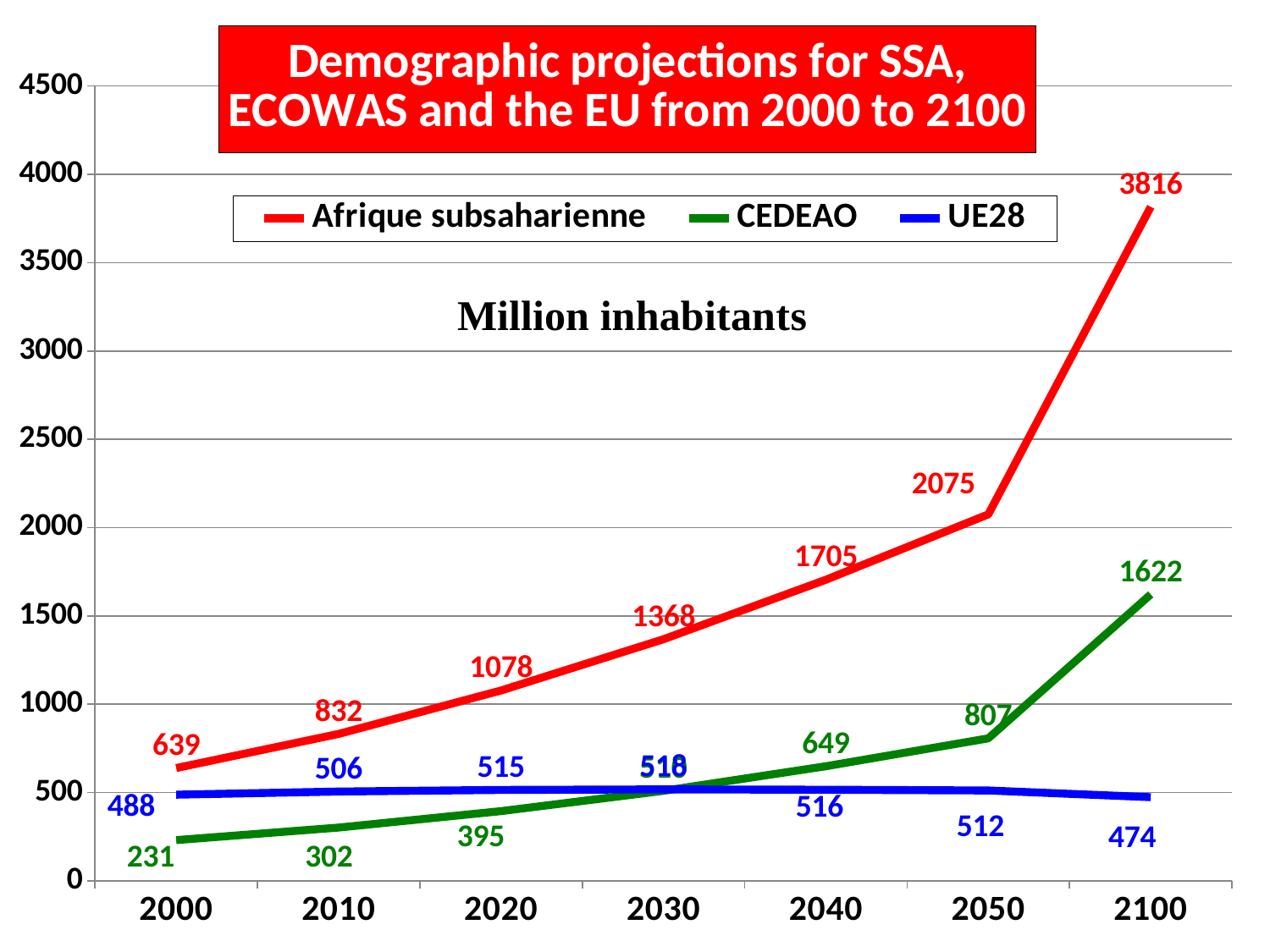

### Chart: Demographic projections for SSA,
ECOWAS and the EU from 2000 to 2100

| Category | Afrique subsaharienne | CEDEAO | UE28 |
|---|---|---|---|
| 2000 | 639.0 | 231.0 | 488.0 |
| 2010 | 832.0 | 302.0 | 506.0 |
| 2020 | 1078.0 | 395.0 | 515.0 |
| 2030 | 1368.0 | 510.0 | 518.0 |
| 2040 | 1705.0 | 649.0 | 516.0 |
| 2050 | 2075.0 | 807.0 | 512.0 |
| 2100 | 3816.0 | 1622.0 | 474.0 |